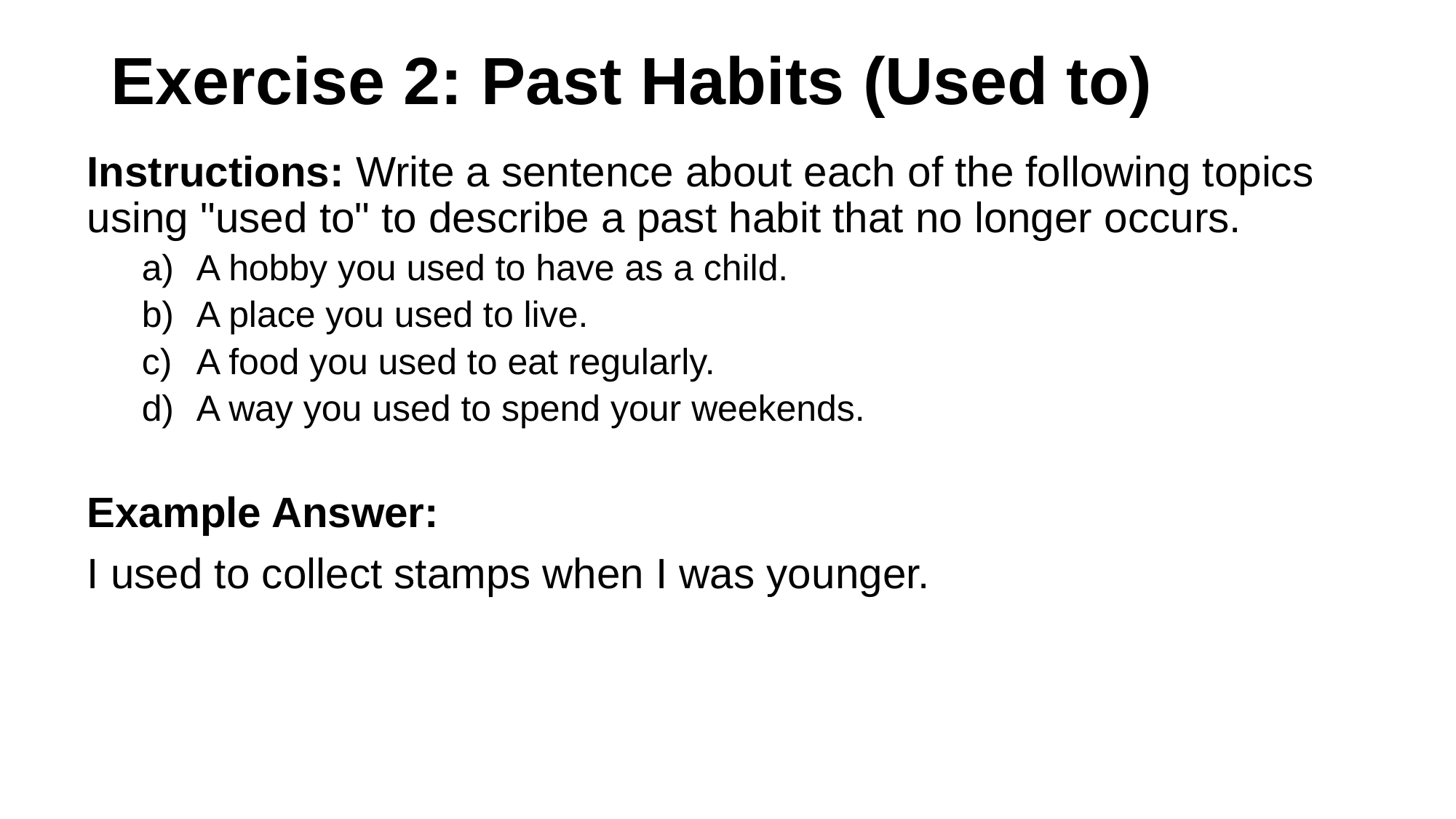

# Exercise 2: Past Habits (Used to)
Instructions: Write a sentence about each of the following topics using "used to" to describe a past habit that no longer occurs.
A hobby you used to have as a child.
A place you used to live.
A food you used to eat regularly.
A way you used to spend your weekends.

Example Answer:
I used to collect stamps when I was younger.